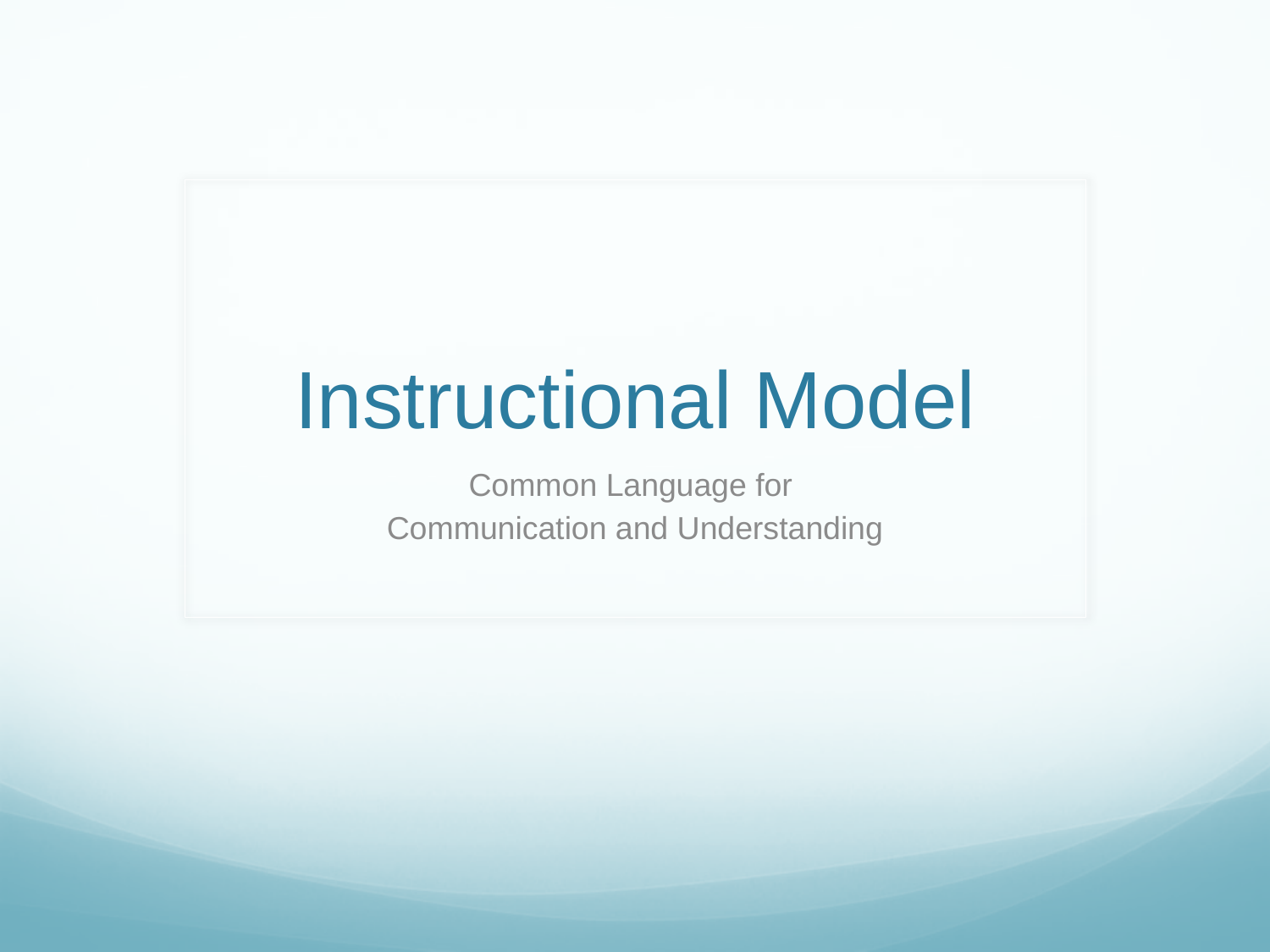

# Instructional Model
Common Language for
Communication and Understanding